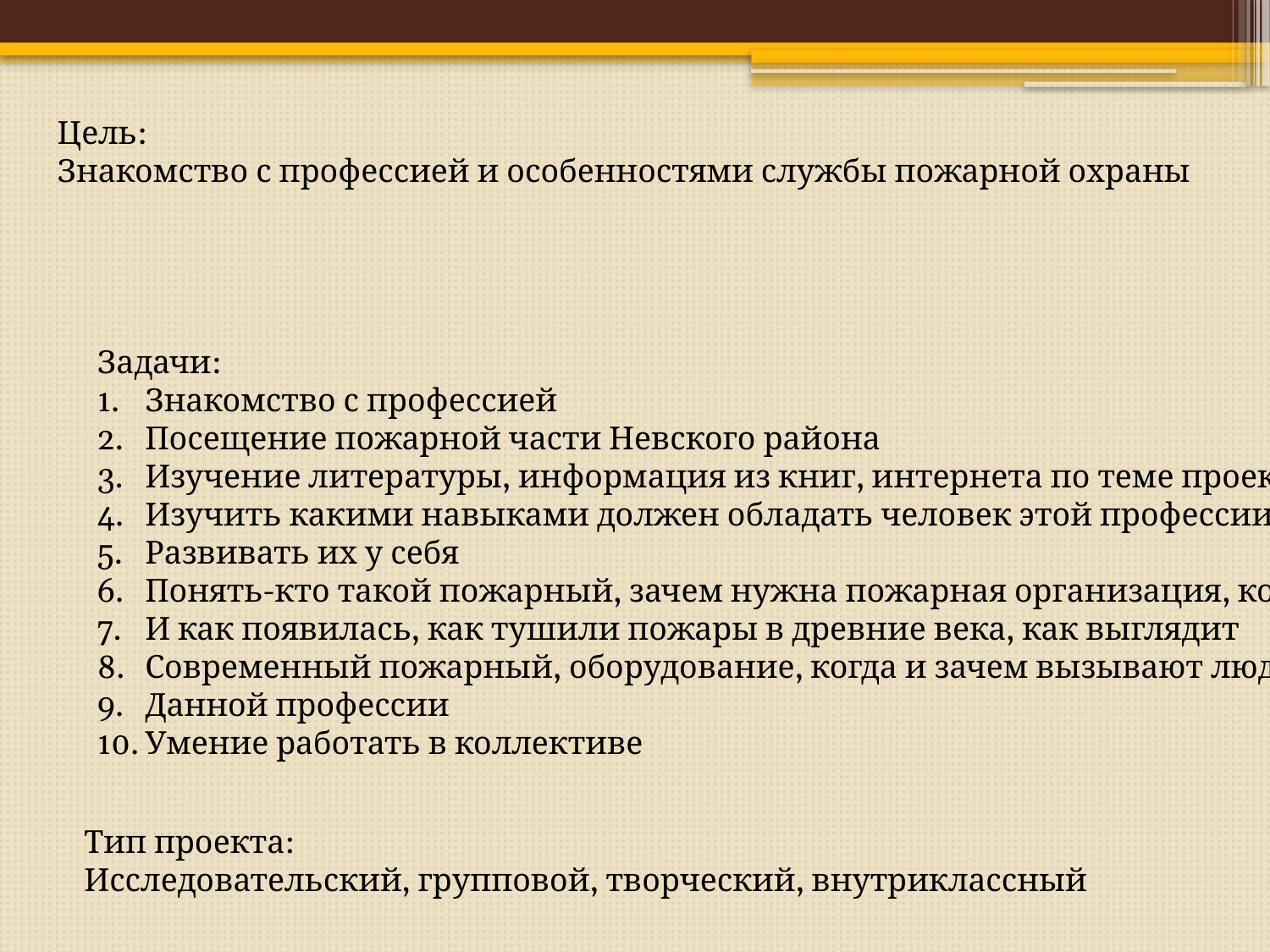

Цель:
Знакомство с профессией и особенностями службы пожарной охраны
Задачи:
Знакомство с профессией
Посещение пожарной части Невского района
Изучение литературы, информация из книг, интернета по теме проекта
Изучить какими навыками должен обладать человек этой профессии и
Развивать их у себя
Понять-кто такой пожарный, зачем нужна пожарная организация, когда
И как появилась, как тушили пожары в древние века, как выглядит
Современный пожарный, оборудование, когда и зачем вызывают людей
Данной профессии
Умение работать в коллективе
Тип проекта:
Исследовательский, групповой, творческий, внутриклассный